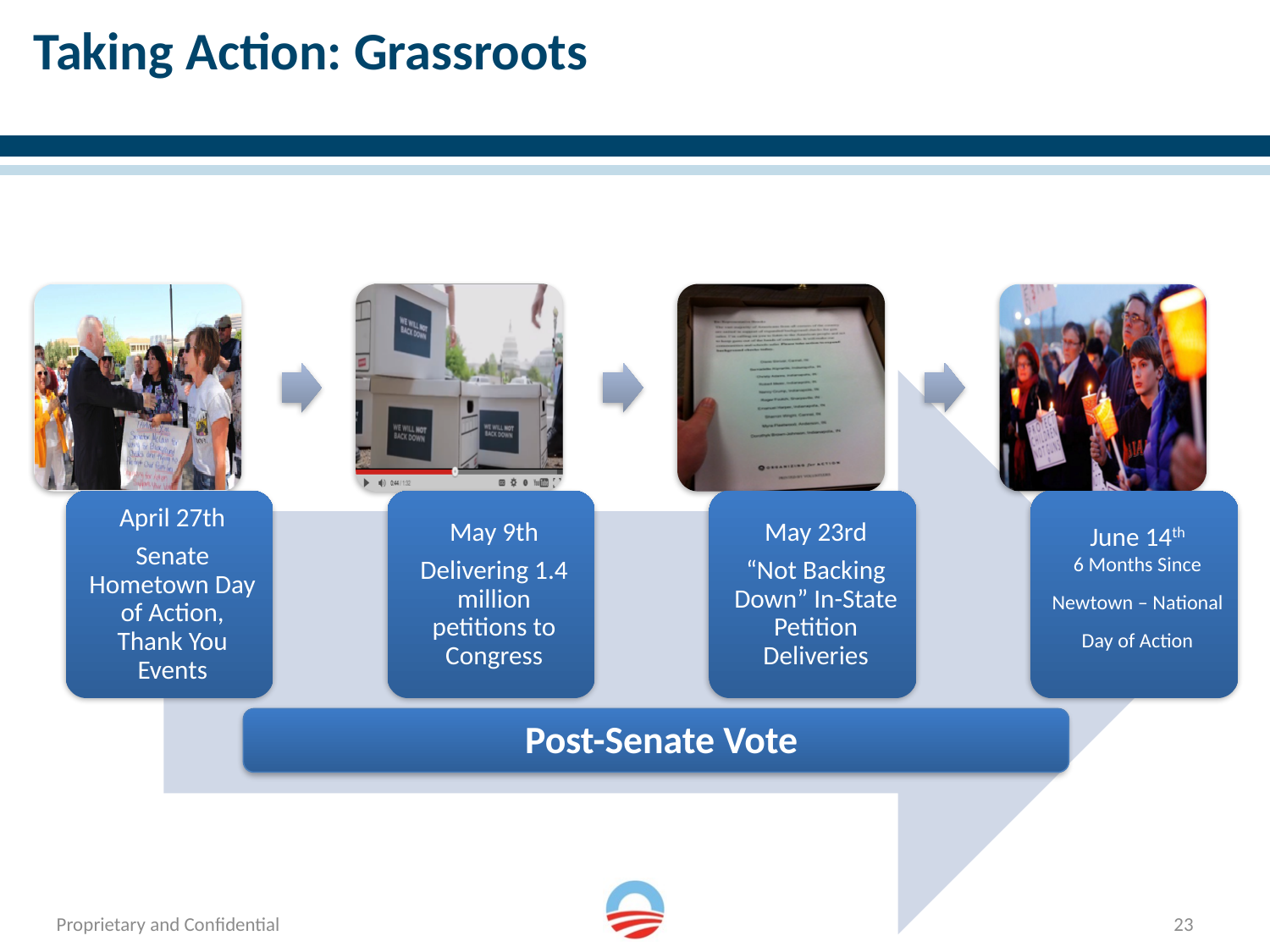

# Taking Action: Grassroots
April 27th
Senate Hometown Day of Action, Thank You Events

May 9th
Delivering 1.4 million petitions to Congress

May 23rd
“Not Backing Down” In-State Petition Deliveries

June 14th
6 Months Since Newtown – National Day of Action

Post-Senate Vote
23